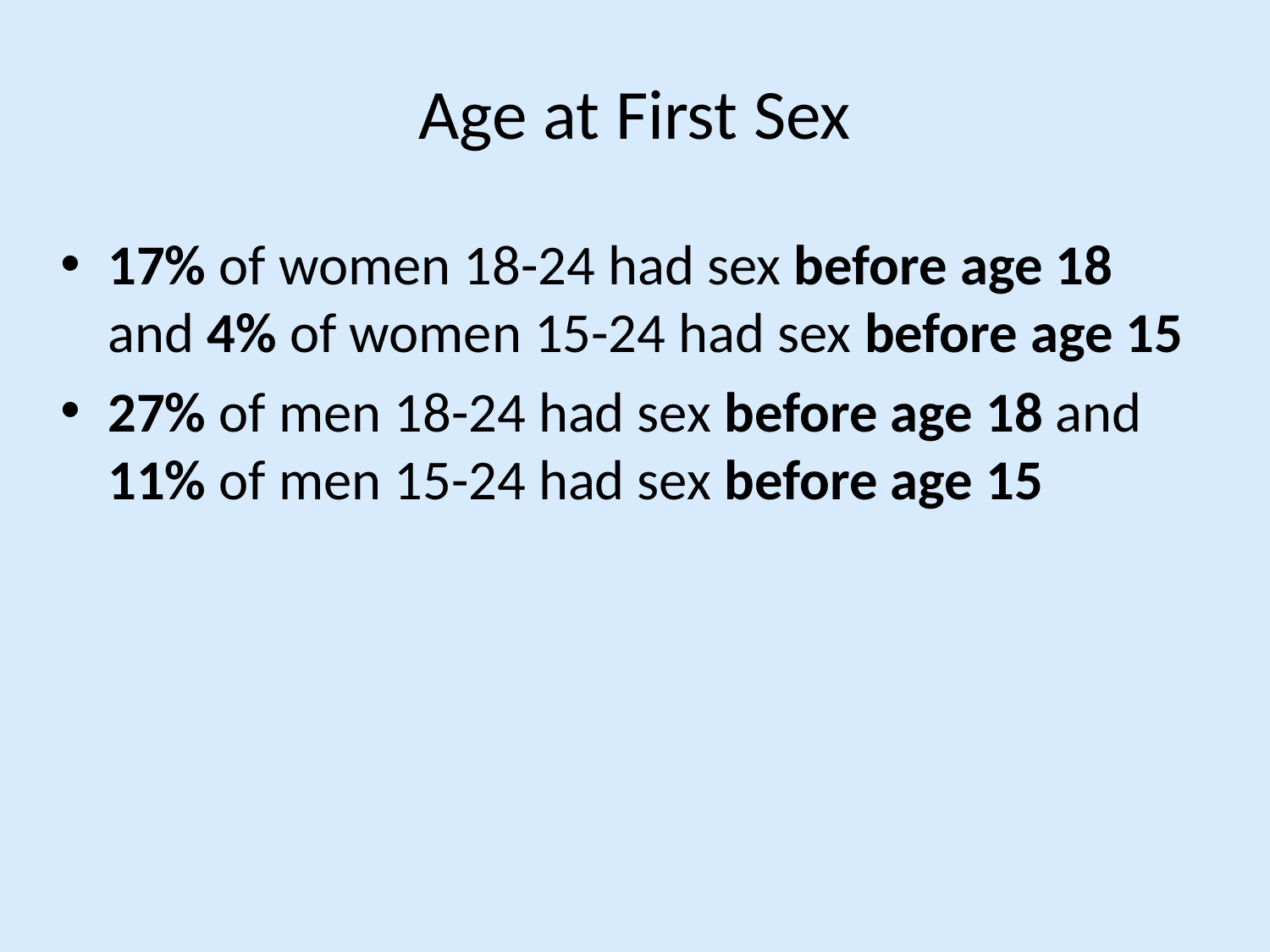

# Age at First Sex
17% of women 18-24 had sex before age 18 and 4% of women 15-24 had sex before age 15
27% of men 18-24 had sex before age 18 and 11% of men 15-24 had sex before age 15